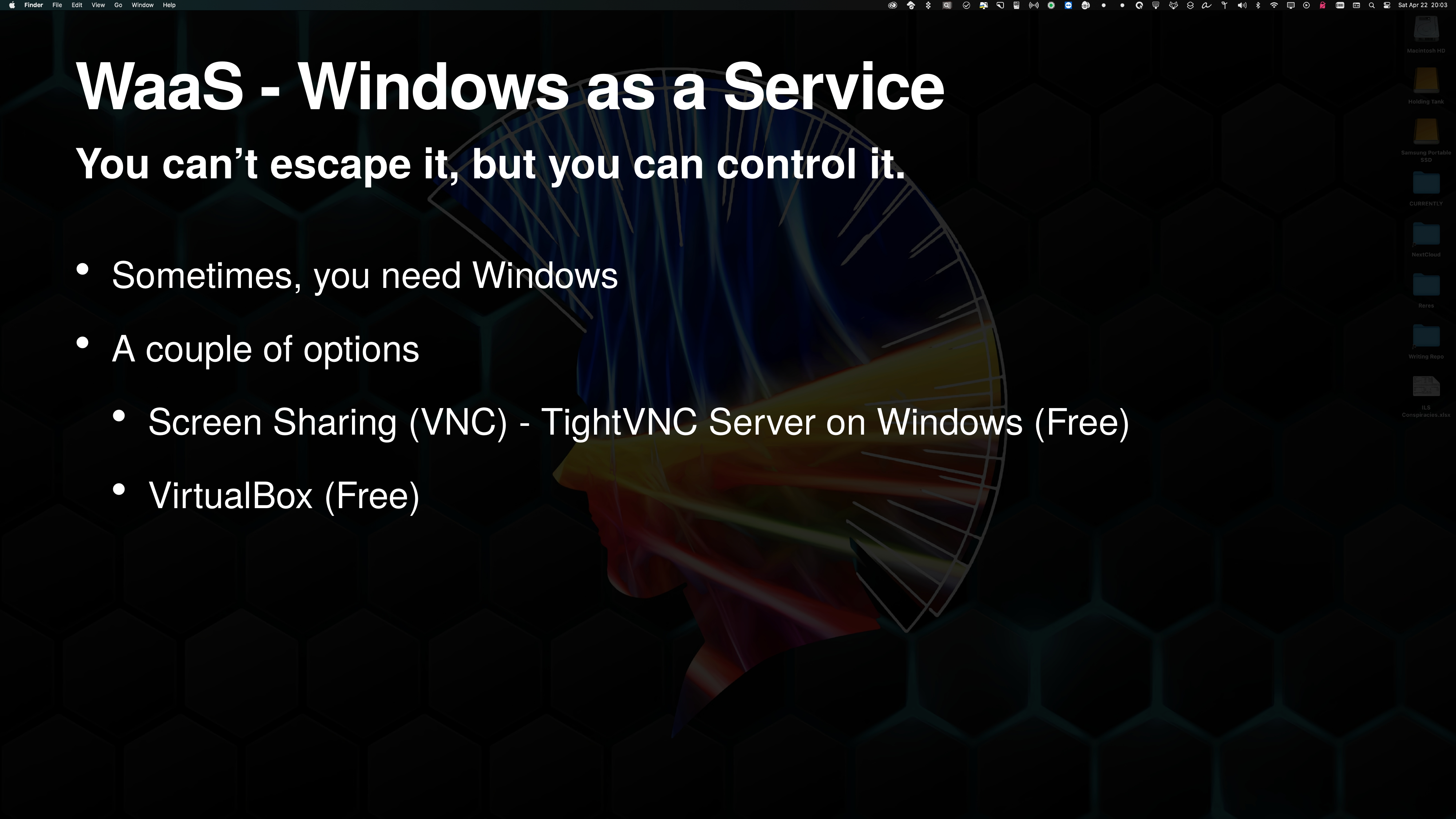

# WaaS - Windows as a Service
You can’t escape it, but you can control it.
Sometimes, you need Windows
A couple of options
Screen Sharing (VNC) - TightVNC Server on Windows (Free)
VirtualBox (Free)